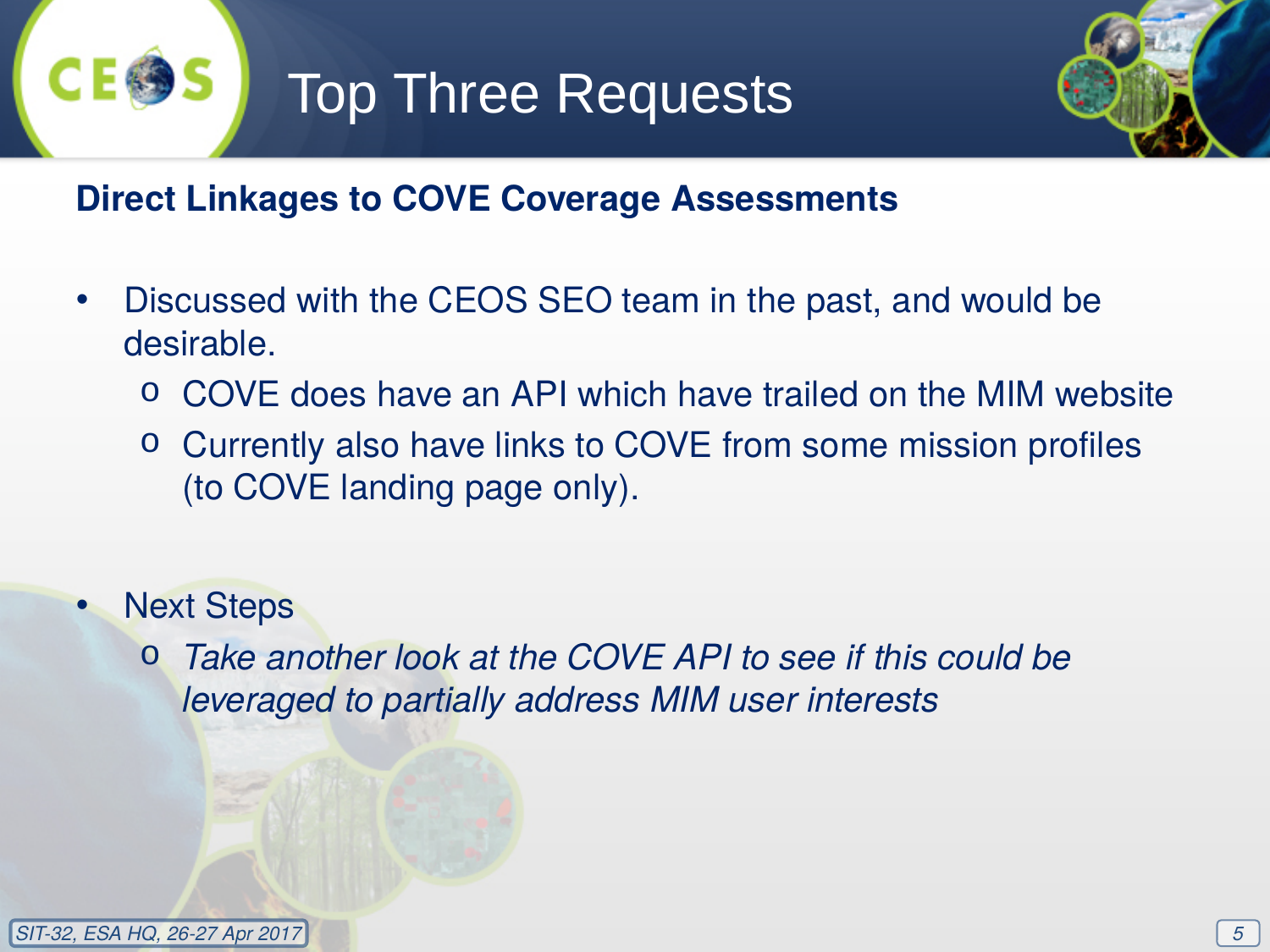

Top Three Requests
Direct Linkages to COVE Coverage Assessments

Discussed with the CEOS SEO team in the past, and would be desirable.
COVE does have an API which have trailed on the MIM website
Currently also have links to COVE from some mission profiles (to COVE landing page only).

Next Steps
Take another look at the COVE API to see if this could be leveraged to partially address MIM user interests
5